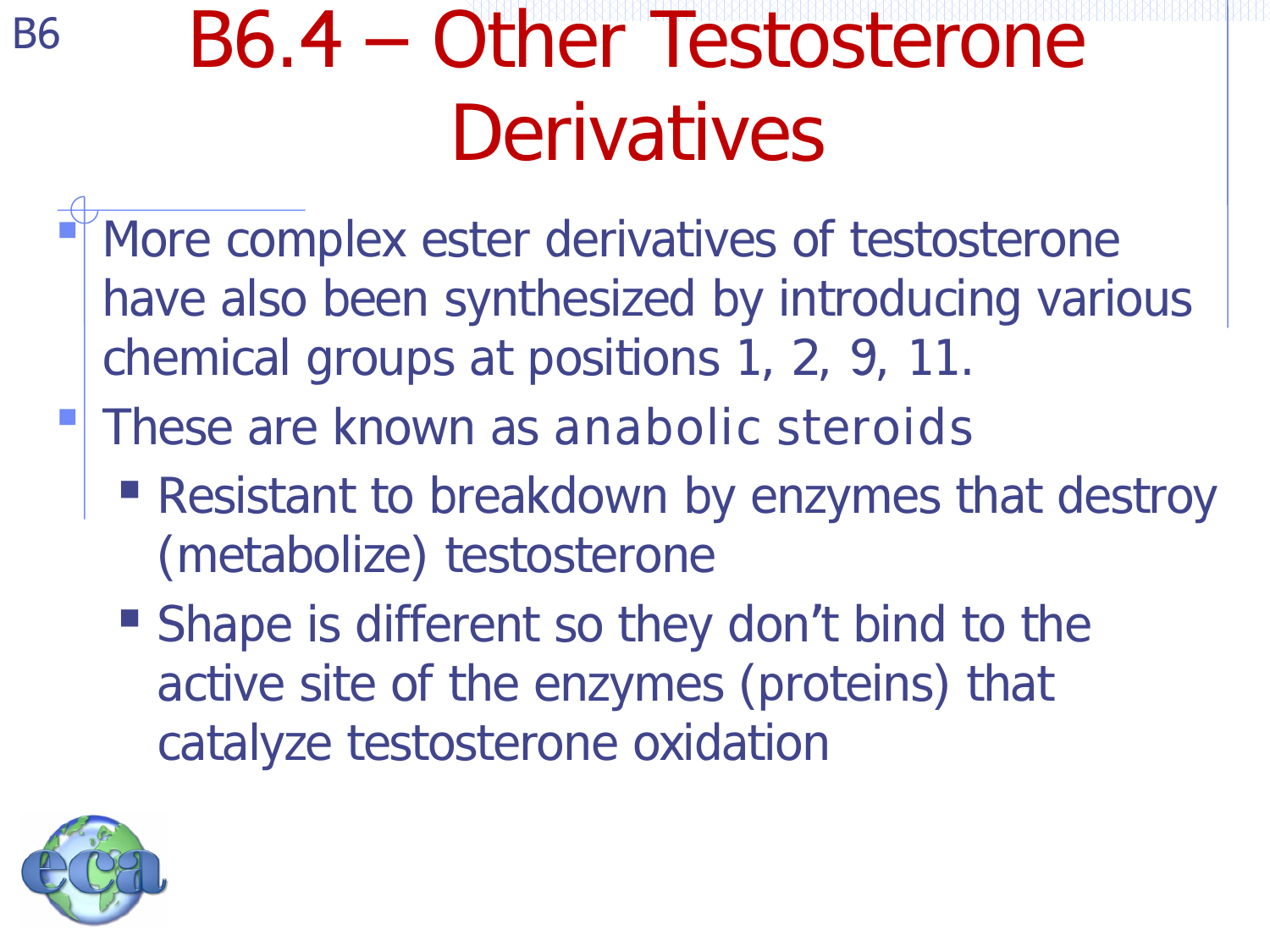

# B6.4 – Other Testosterone Derivatives
More complex ester derivatives of testosterone have also been synthesized by introducing various chemical groups at positions 1, 2, 9, 11.
These are known as anabolic steroids
Resistant to breakdown by enzymes that destroy (metabolize) testosterone
Shape is different so they don’t bind to the active site of the enzymes (proteins) that catalyze testosterone oxidation